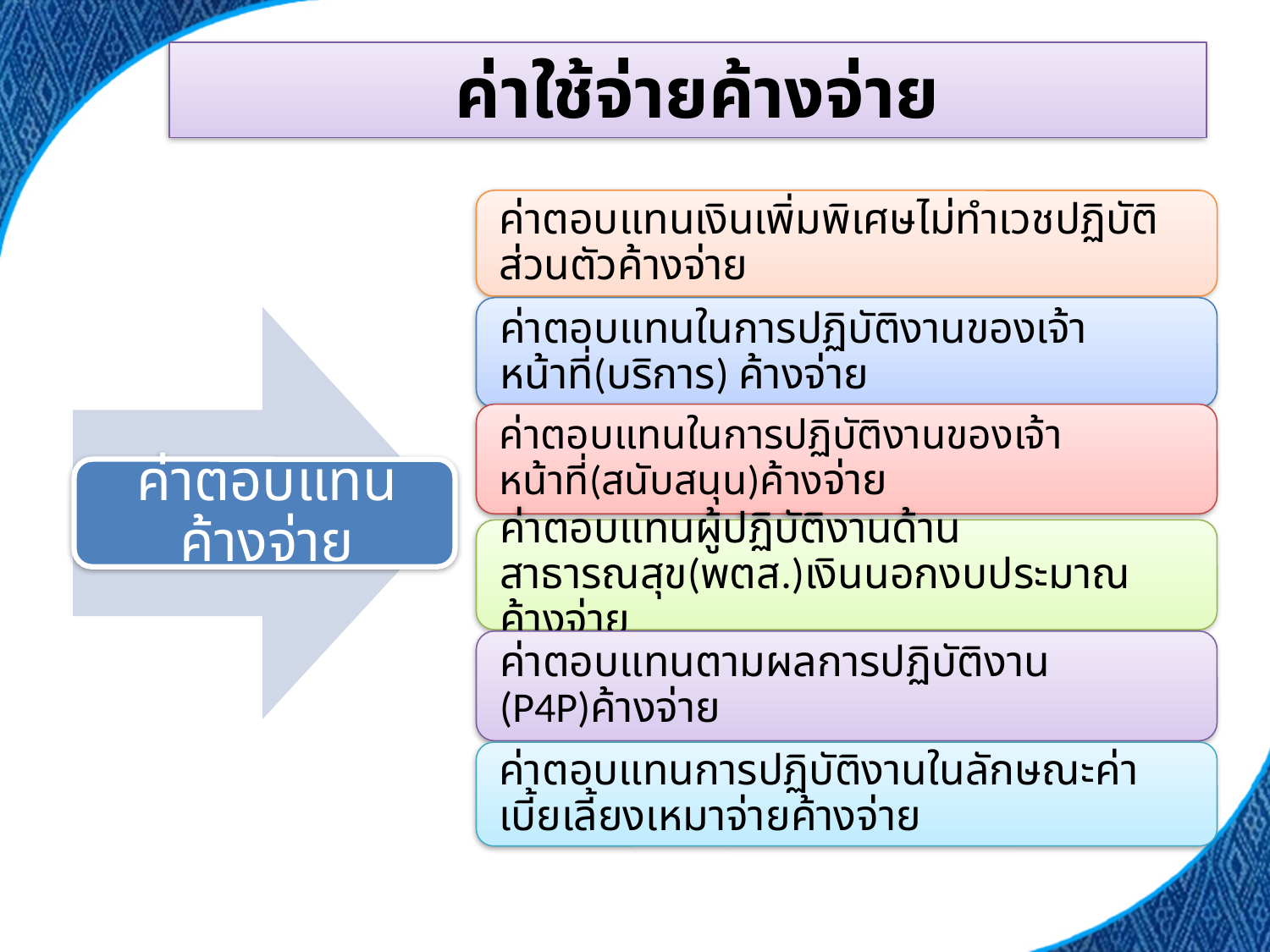

# ค่าใช้จ่ายค้างจ่าย
ค่าตอบแทนเงินเพิ่มพิเศษไม่ทำเวชปฏิบัติส่วนตัวค้างจ่าย
ค่าตอบแทนในการปฏิบัติงานของเจ้าหน้าที่(บริการ) ค้างจ่าย
ค่าตอบแทนในการปฏิบัติงานของเจ้าหน้าที่(สนับสนุน)ค้างจ่าย
ค่าตอบแทนผู้ปฏิบัติงานด้านสาธารณสุข(พตส.)เงินนอกงบประมาณ ค้างจ่าย
ค่าตอบแทนตามผลการปฏิบัติงาน (P4P)ค้างจ่าย
ค่าตอบแทนการปฏิบัติงานในลักษณะค่าเบี้ยเลี้ยงเหมาจ่ายค้างจ่าย
ค่าตอบแทนค้างจ่าย